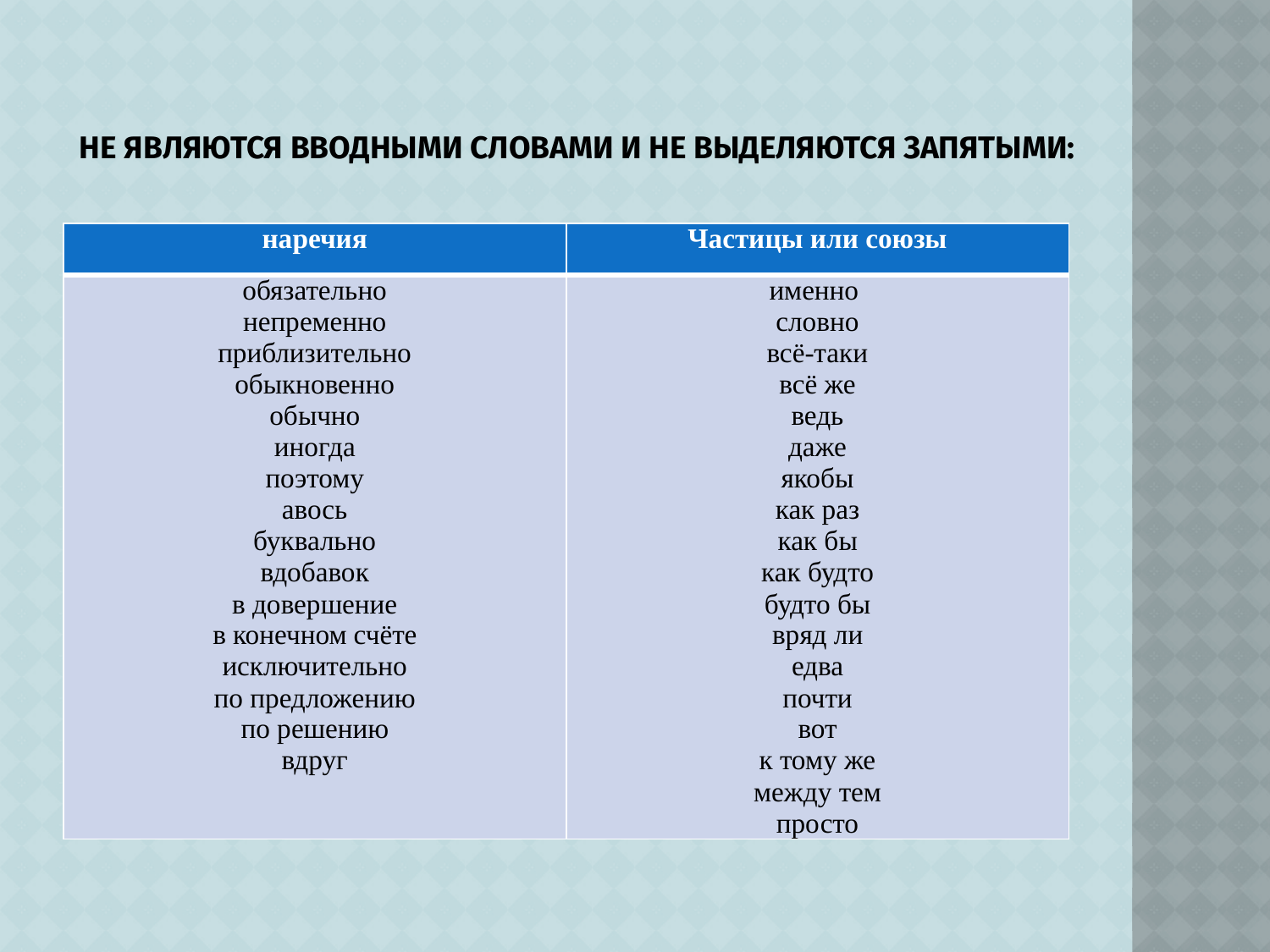

# Не являются вводными словами и не выделяются запятыми:
| наречия | Частицы или союзы |
| --- | --- |
| обязательно непременно приблизительно обыкновенно обычно иногда поэтому авось буквально вдобавок в довершение в конечном счёте исключительно по предложению по решению вдруг | именно словно всё-таки всё же ведь даже якобы как раз как бы как будто будто бы вряд ли едва почти вот к тому же между тем просто |